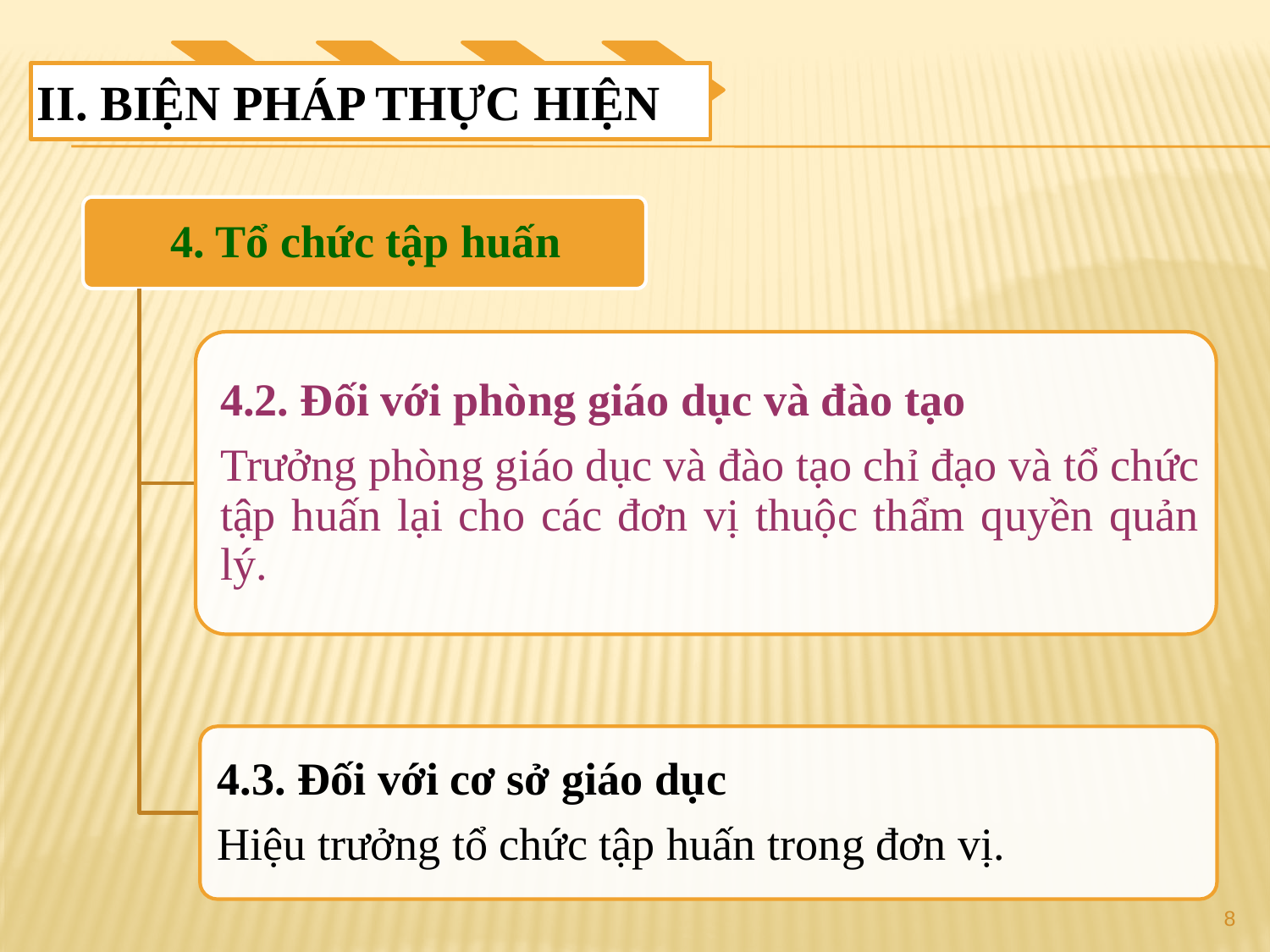

II. BIỆN PHÁP THỰC HIỆN
4. Tổ chức tập huấn
4.2. Đối với phòng giáo dục và đào tạo
Trưởng phòng giáo dục và đào tạo chỉ đạo và tổ chức tập huấn lại cho các đơn vị thuộc thẩm quyền quản lý.
4.3. Đối với cơ sở giáo dục
Hiệu trưởng tổ chức tập huấn trong đơn vị.
8